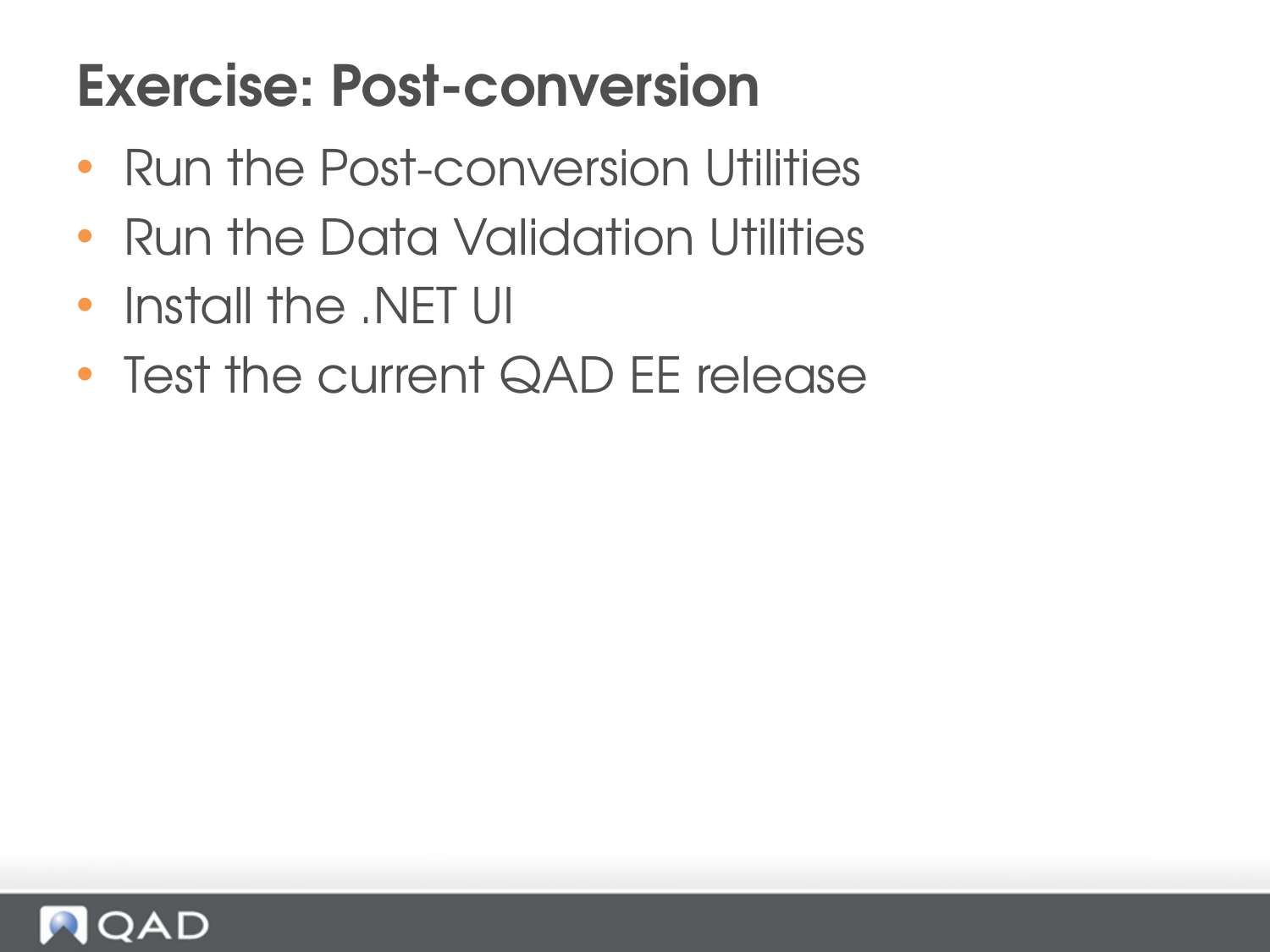

# Exercise: Post-conversion
Run the Post-conversion Utilities
Run the Data Validation Utilities
Install the .NET UI
Test the current QAD EE release